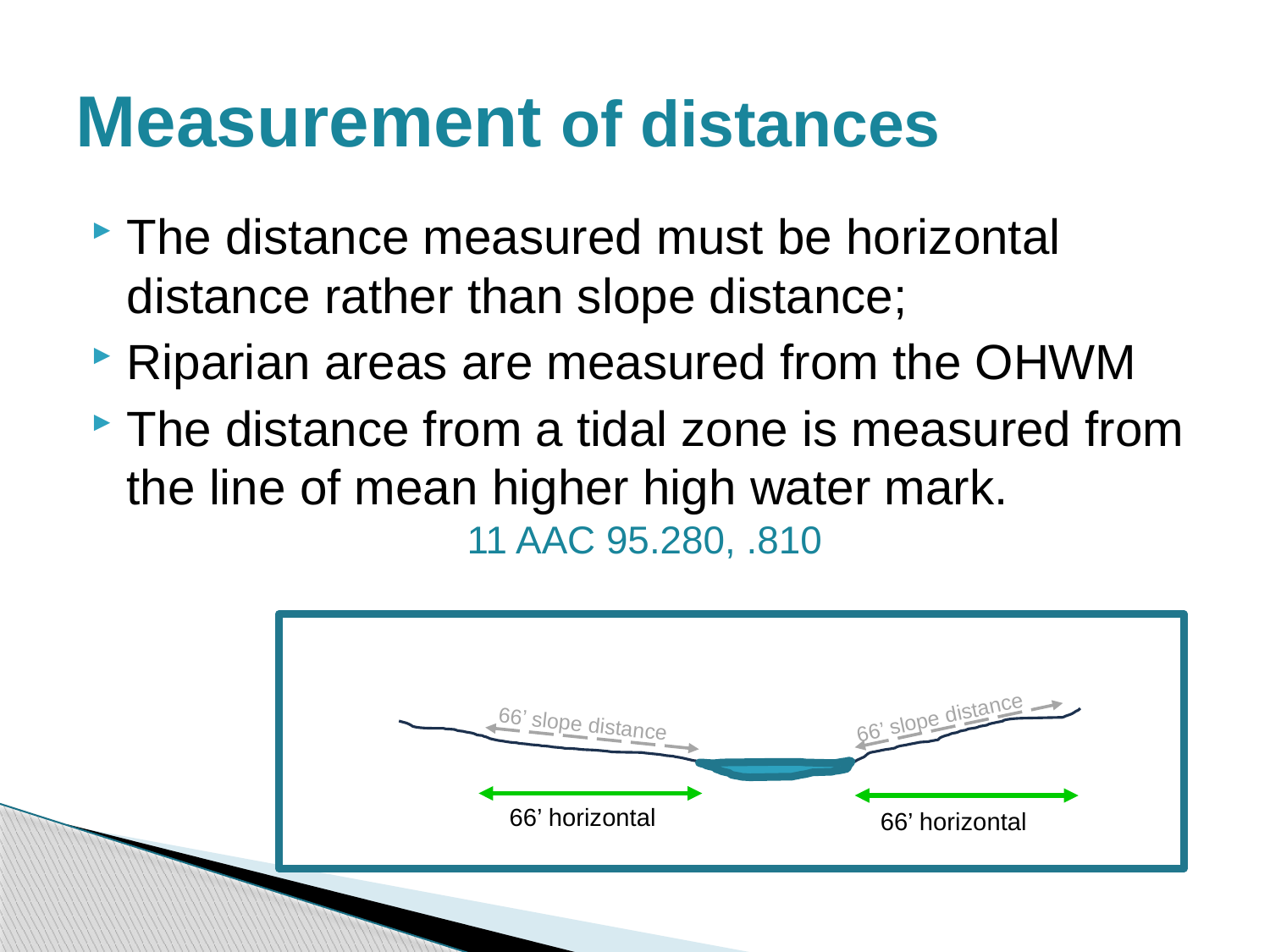

# Measurement of distances
The distance measured must be horizontal distance rather than slope distance;
Riparian areas are measured from the OHWM
The distance from a tidal zone is measured from the line of mean higher high water mark.				        11 AAC 95.280, .810

66’ slope distance
66’ slope distance

66’ horizontal
66’ horizontal